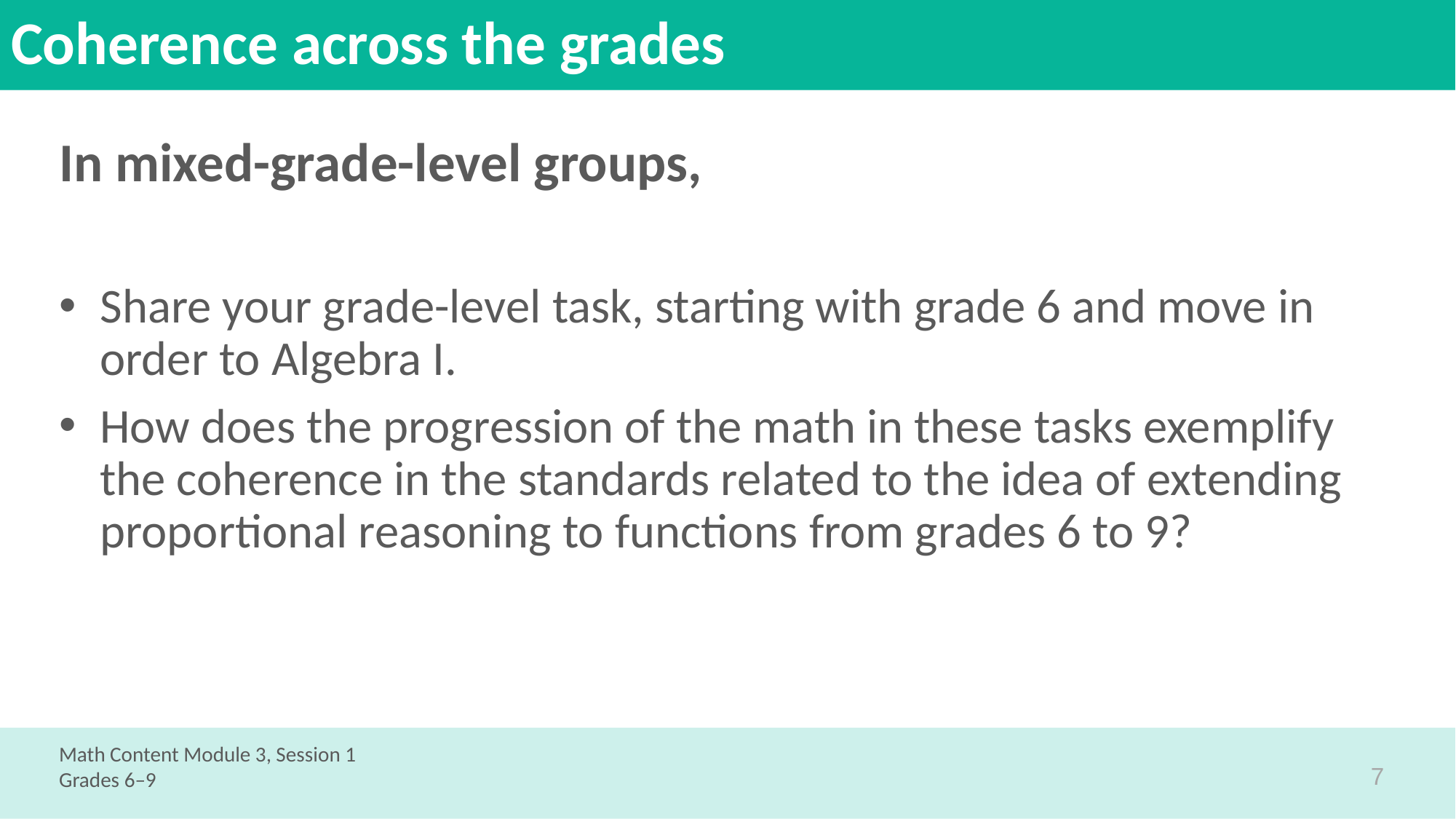

# Coherence across the grades
In mixed-grade-level groups,

Share your grade-level task, starting with grade 6 and move in order to Algebra I.
How does the progression of the math in these tasks exemplify the coherence in the standards related to the idea of extending proportional reasoning to functions from grades 6 to 9?
Math Content Module 3, Session 1
Grades 6–9
7